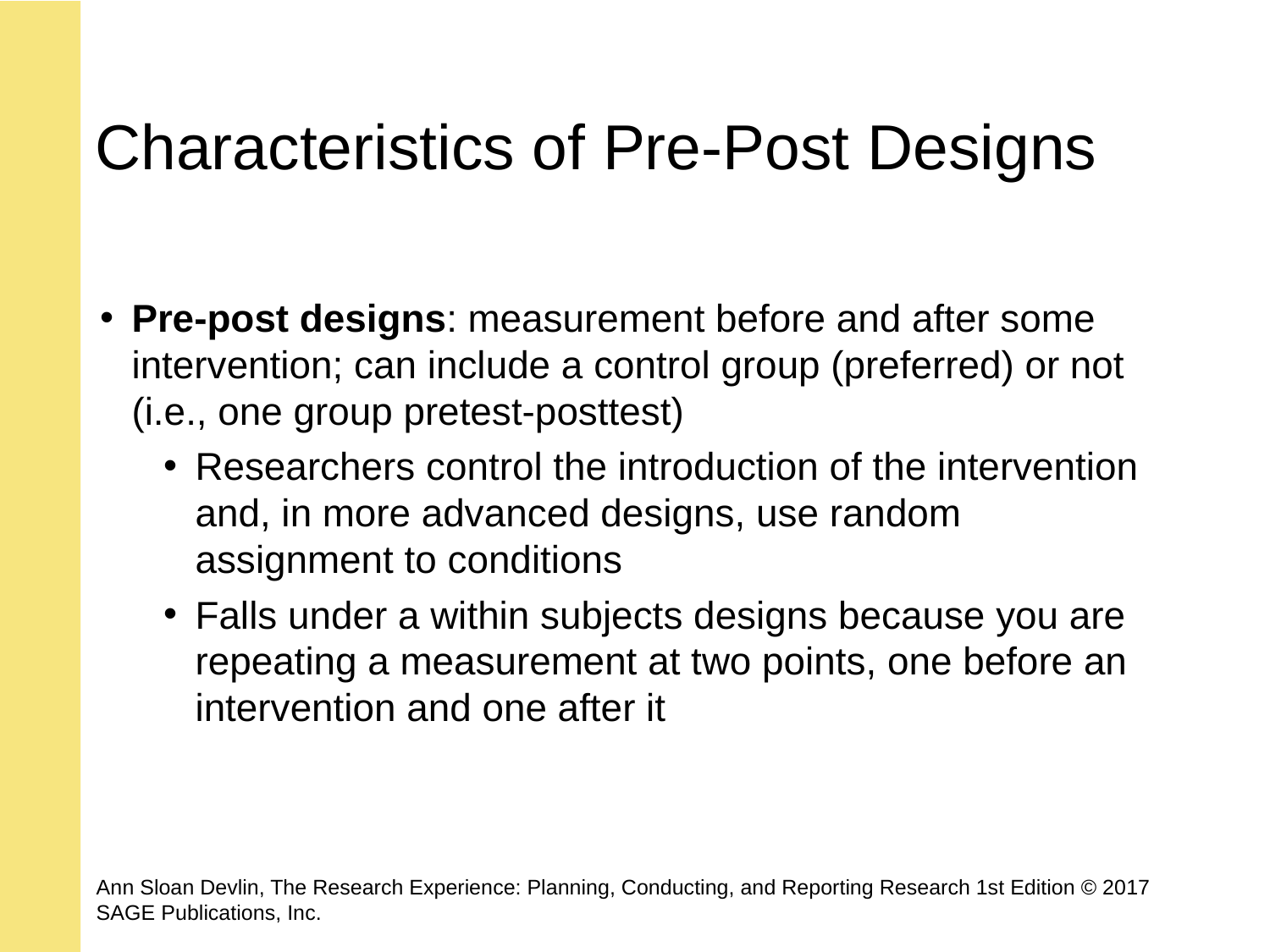

# Characteristics of Pre-Post Designs
Pre-post designs: measurement before and after some intervention; can include a control group (preferred) or not (i.e., one group pretest-posttest)
Researchers control the introduction of the intervention and, in more advanced designs, use random assignment to conditions
Falls under a within subjects designs because you are repeating a measurement at two points, one before an intervention and one after it